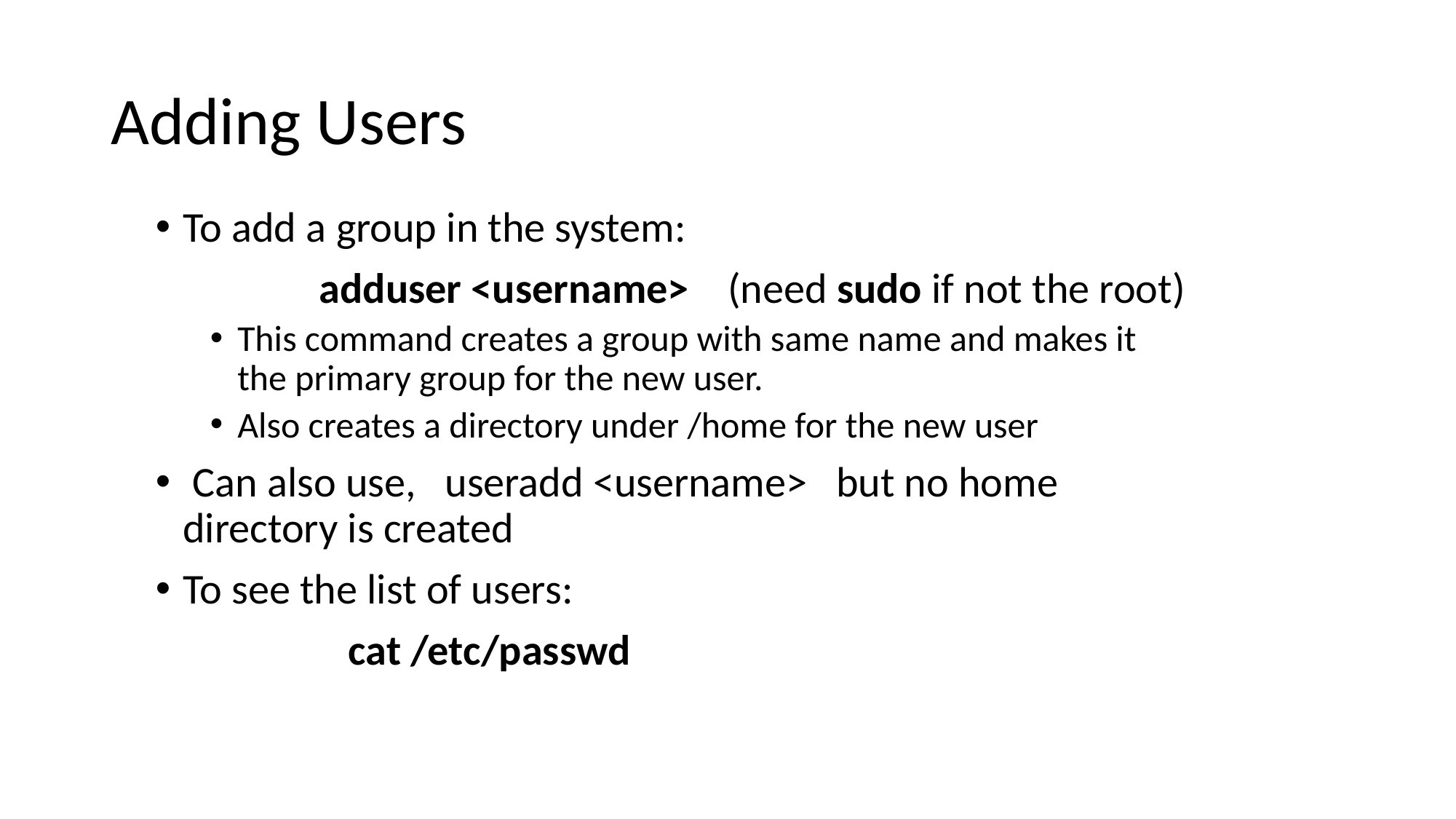

# Adding Users
To add a group in the system:
                 adduser <username>    (need sudo if not the root)
This command creates a group with same name and makes it the primary group for the new user.
Also creates a directory under /home for the new user
 Can also use,   useradd <username>   but no home directory is created
To see the list of users:
                    cat /etc/passwd